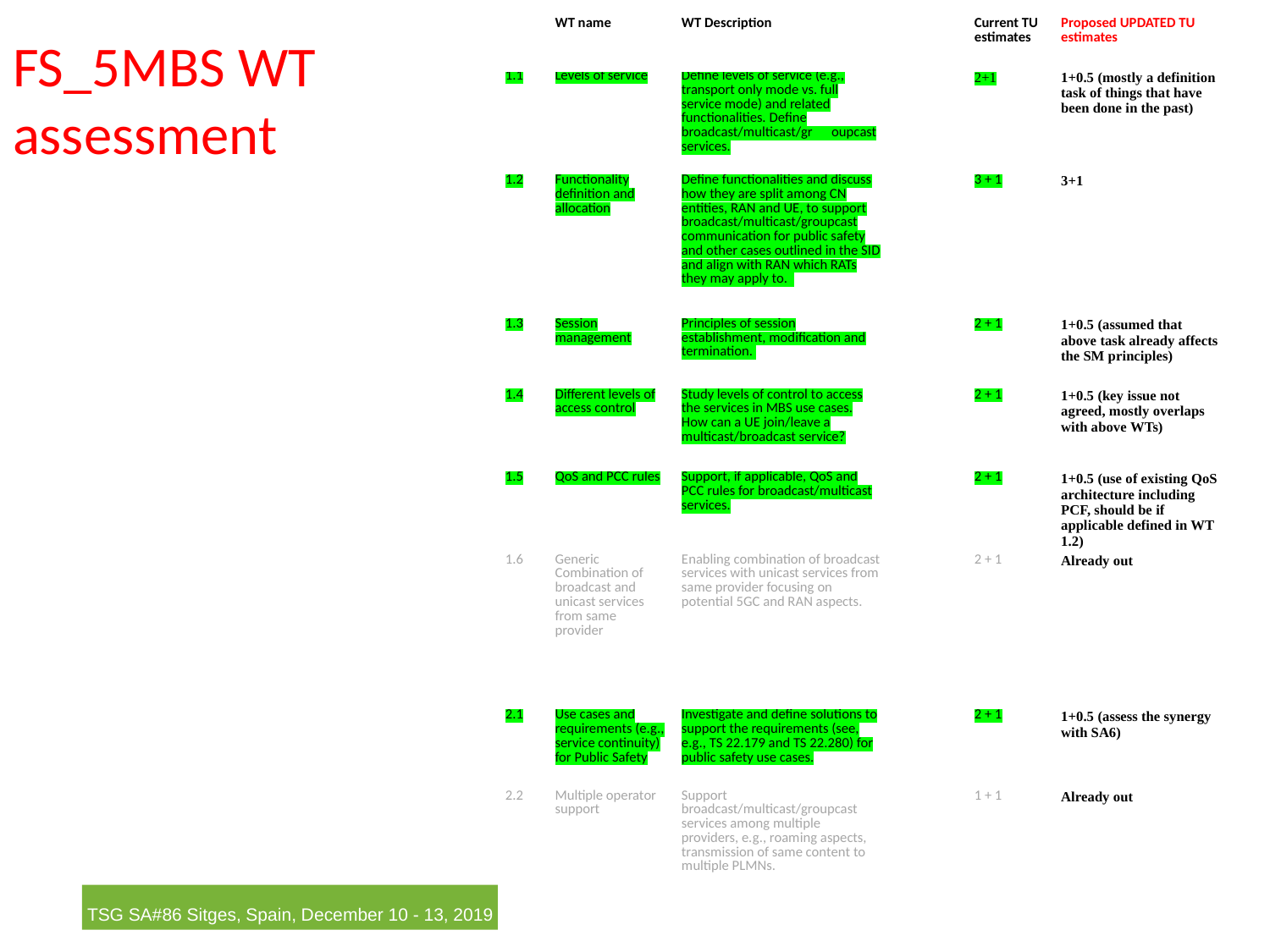

|  | WT name | WT Description |  | Current TU estimates | Proposed UPDATED TU estimates |
| --- | --- | --- | --- | --- | --- |
| 1.1 | Levels of service | Define levels of service (e.g., transport only mode vs. full service mode) and related functionalities. Define broadcast/multicast/gr oupcast services. |  | 2+1 | 1+0.5 (mostly a definition task of things that have been done in the past) |
| 1.2 | Functionality definition and allocation | Define functionalities and discuss how they are split among CN entities, RAN and UE, to support broadcast/multicast/groupcast communication for public safety and other cases outlined in the SID and align with RAN which RATs they may apply to. |  | 3 + 1 | 3+1 |
| 1.3 | Session management | Principles of session establishment, modification and termination. |  | 2 + 1 | 1+0.5 (assumed that above task already affects the SM principles) |
| 1.4 | Different levels of access control | Study levels of control to access the services in MBS use cases. How can a UE join/leave a multicast/broadcast service? |  | 2 + 1 | 1+0.5 (key issue not agreed, mostly overlaps with above WTs) |
| 1.5 | QoS and PCC rules | Support, if applicable, QoS and PCC rules for broadcast/multicast services. |  | 2 + 1 | 1+0.5 (use of existing QoS architecture including PCF, should be if applicable defined in WT 1.2) |
| 1.6 | Generic Combination of broadcast and unicast services from same provider | Enabling combination of broadcast services with unicast services from same provider focusing on potential 5GC and RAN aspects. |  | 2 + 1 | Already out |
|  |  |  |  |  |  |
| 2.1 | Use cases and requirements (e.g., service continuity) for Public Safety | Investigate and define solutions to support the requirements (see, e.g., TS 22.179 and TS 22.280) for public safety use cases. |  | 2 + 1 | 1+0.5 (assess the synergy with SA6) |
| 2.2 | Multiple operator support | Support broadcast/multicast/groupcast services among multiple providers, e.g., roaming aspects, transmission of same content to multiple PLMNs. |  | 1 + 1 | Already out |
# FS_5MBS WT assessment